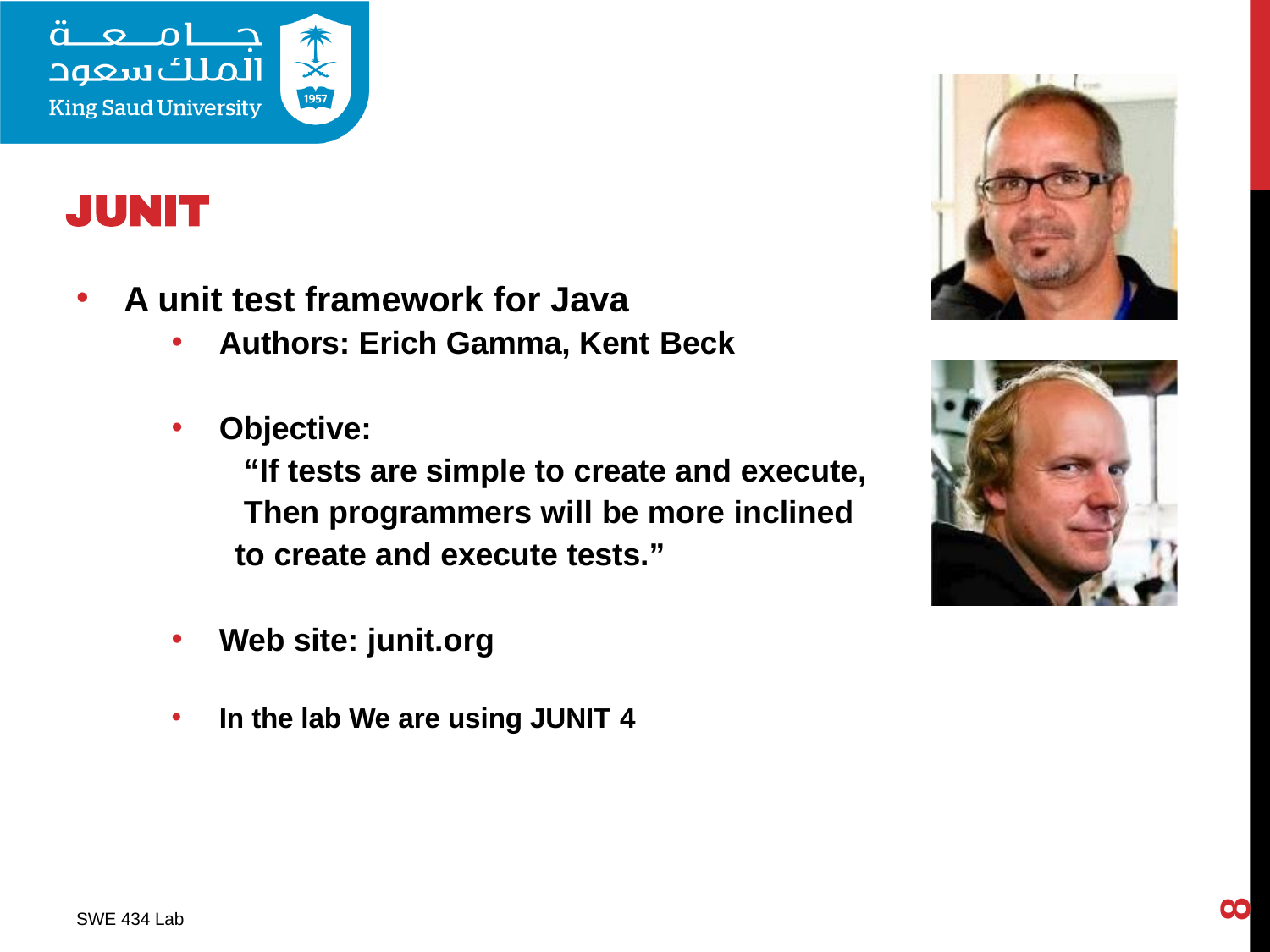

# JUNIT
A unit test framework for Java
Authors: Erich Gamma, Kent Beck

Objective:
“If tests are simple to create and execute,  Then programmers will be more inclined  to create and execute tests.”

Web site: junit.org

In the lab We are using JUNIT 4

8
SWE 434 Lab